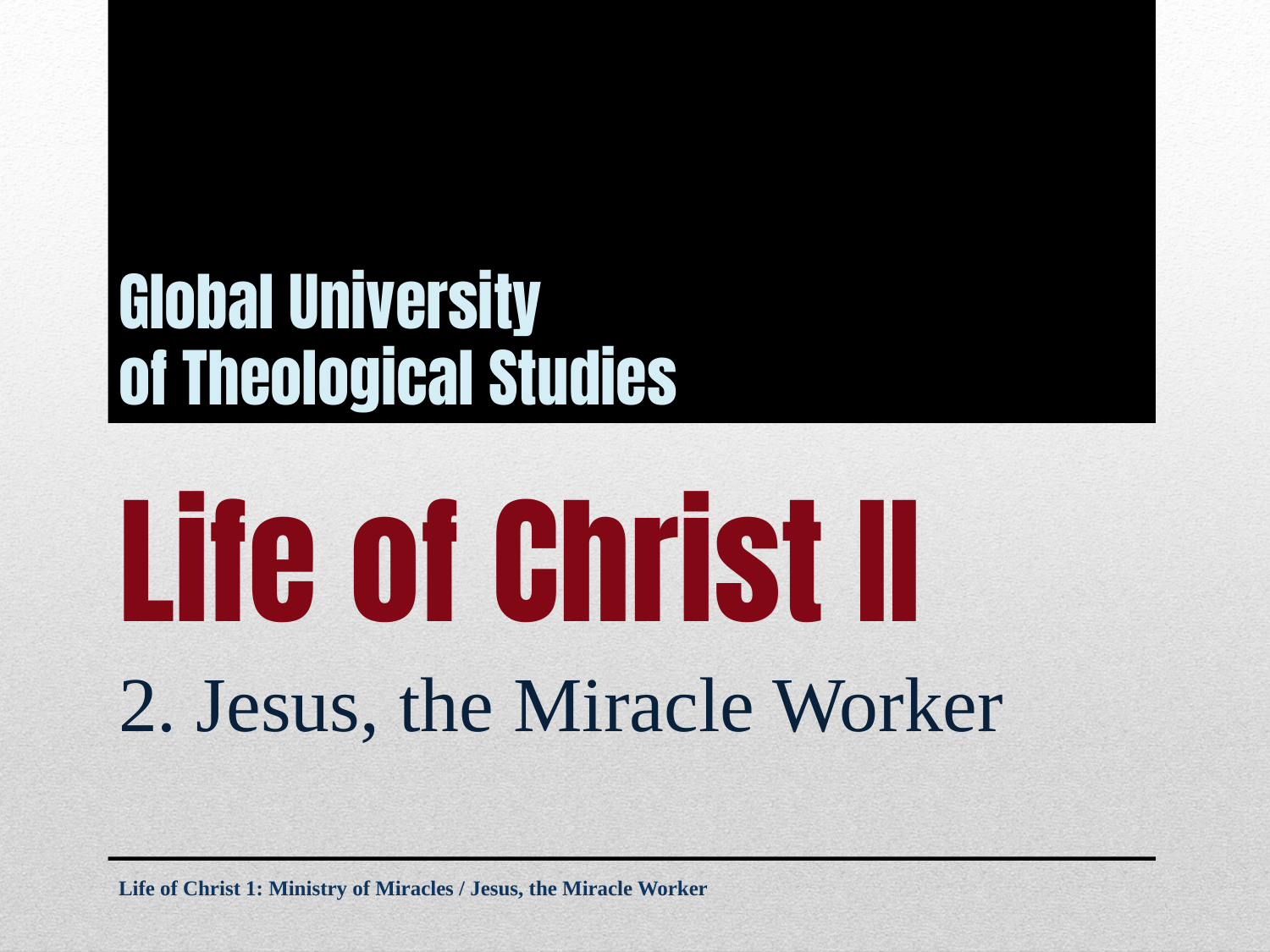

Global University
of Theological Studies
# Life of Christ II
2. Jesus, the Miracle Worker
Life of Christ 1: Ministry of Miracles / Jesus, the Miracle Worker